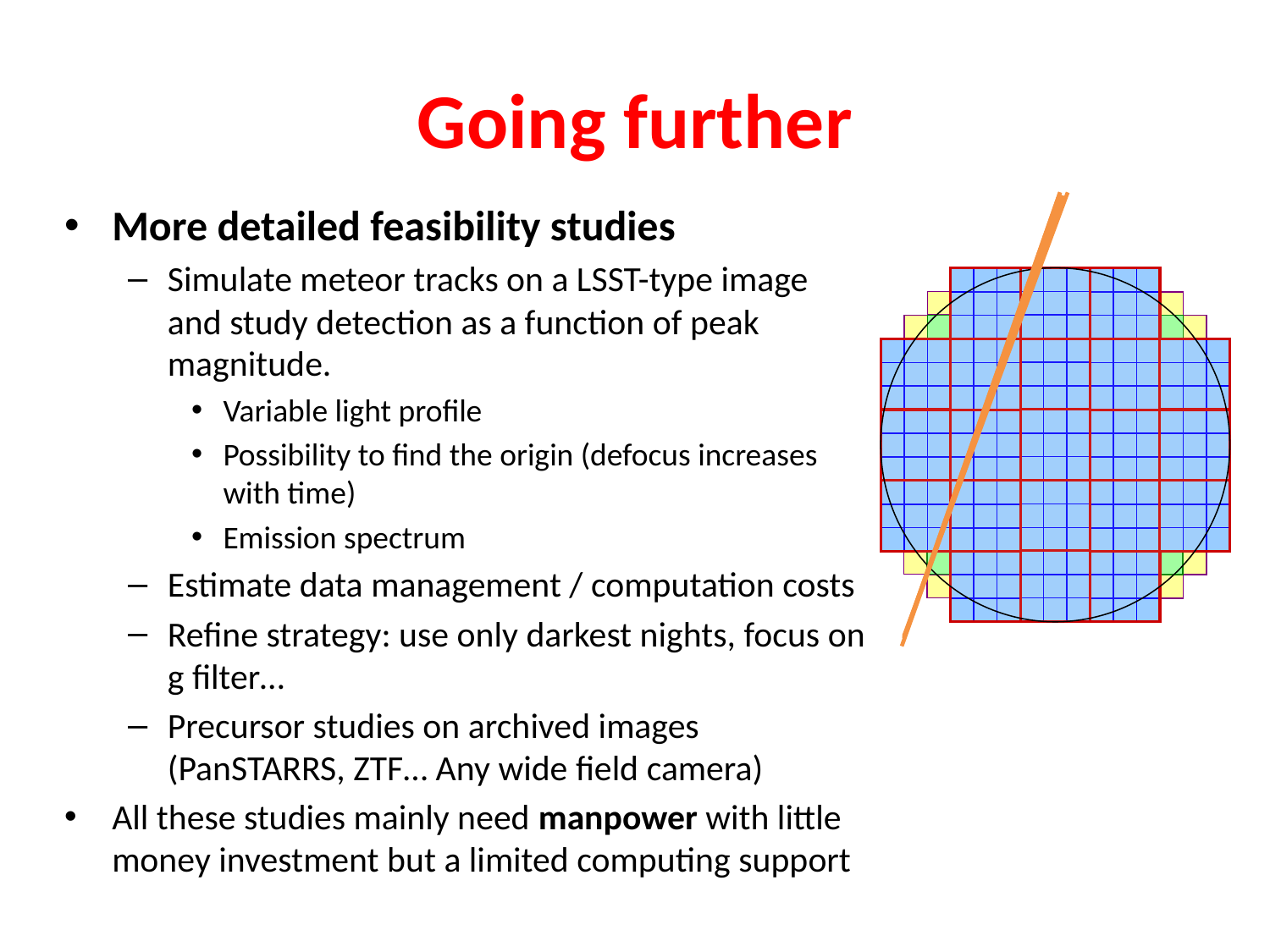

# Going further
More detailed feasibility studies
Simulate meteor tracks on a LSST-type image and study detection as a function of peak magnitude.
Variable light profile
Possibility to find the origin (defocus increases with time)
Emission spectrum
Estimate data management / computation costs
Refine strategy: use only darkest nights, focus on g filter…
Precursor studies on archived images (PanSTARRS, ZTF… Any wide field camera)
All these studies mainly need manpower with little money investment but a limited computing support